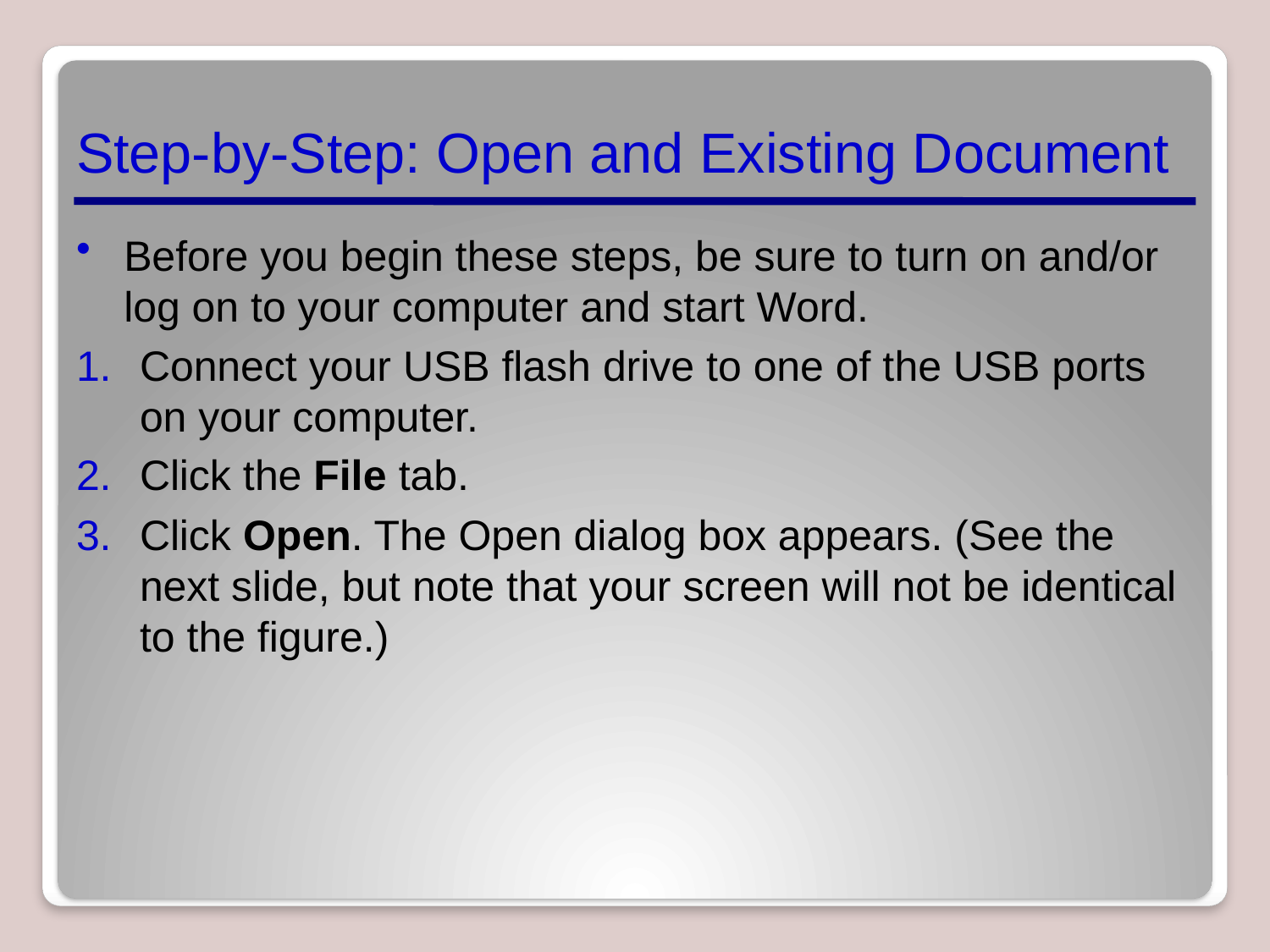

# Step-by-Step: Open and Existing Document
Before you begin these steps, be sure to turn on and/or log on to your computer and start Word.
Connect your USB flash drive to one of the USB ports on your computer.
Click the File tab.
Click Open. The Open dialog box appears. (See the next slide, but note that your screen will not be identical to the figure.)